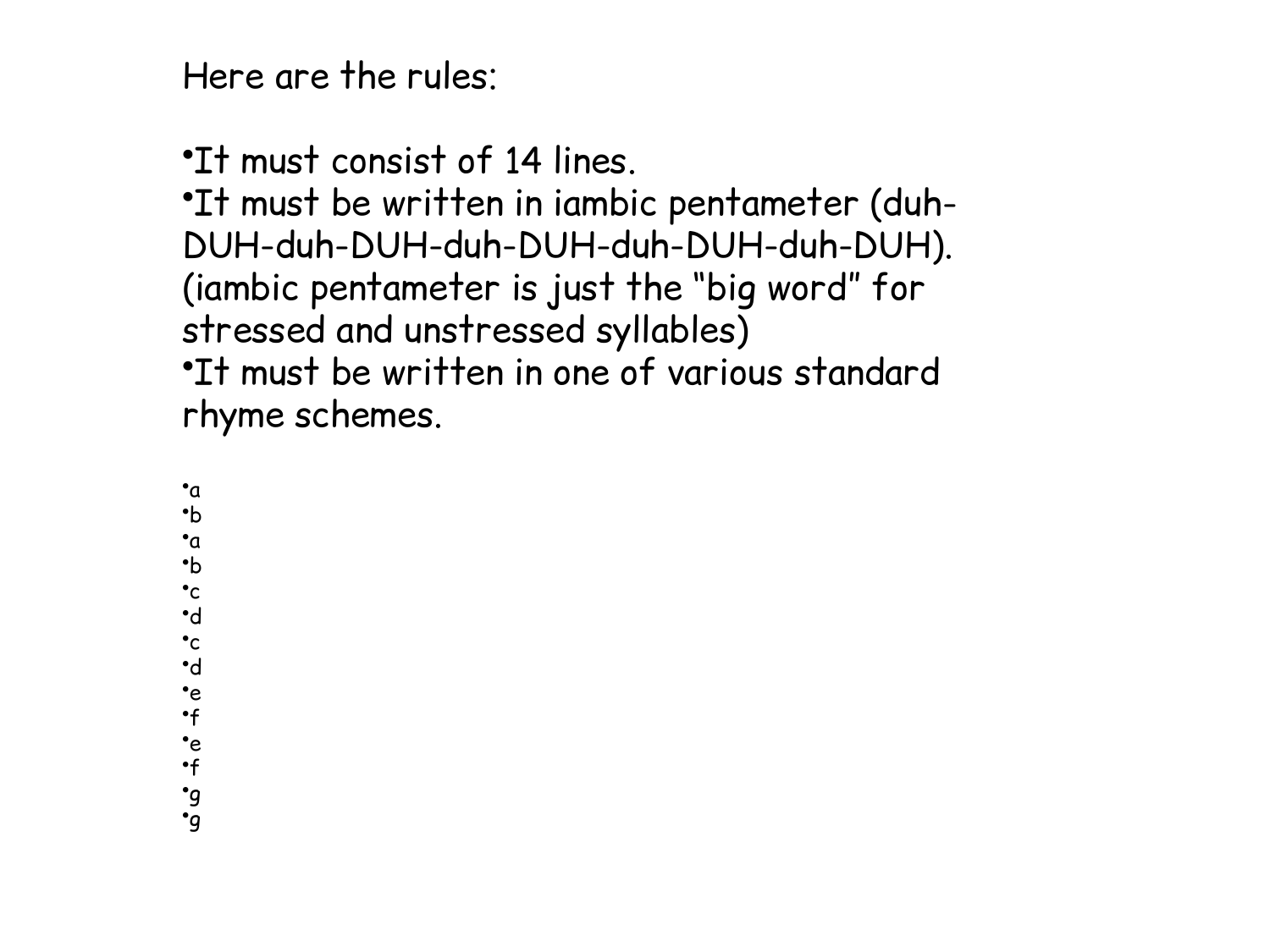

Here are the rules:

It must consist of 14 lines.
It must be written in iambic pentameter (duh-DUH-duh-DUH-duh-DUH-duh-DUH-duh-DUH). (iambic pentameter is just the “big word” for stressed and unstressed syllables)
It must be written in one of various standard rhyme schemes.

a
b
a
b
c
d
c
d
e
f
e
f
g
g